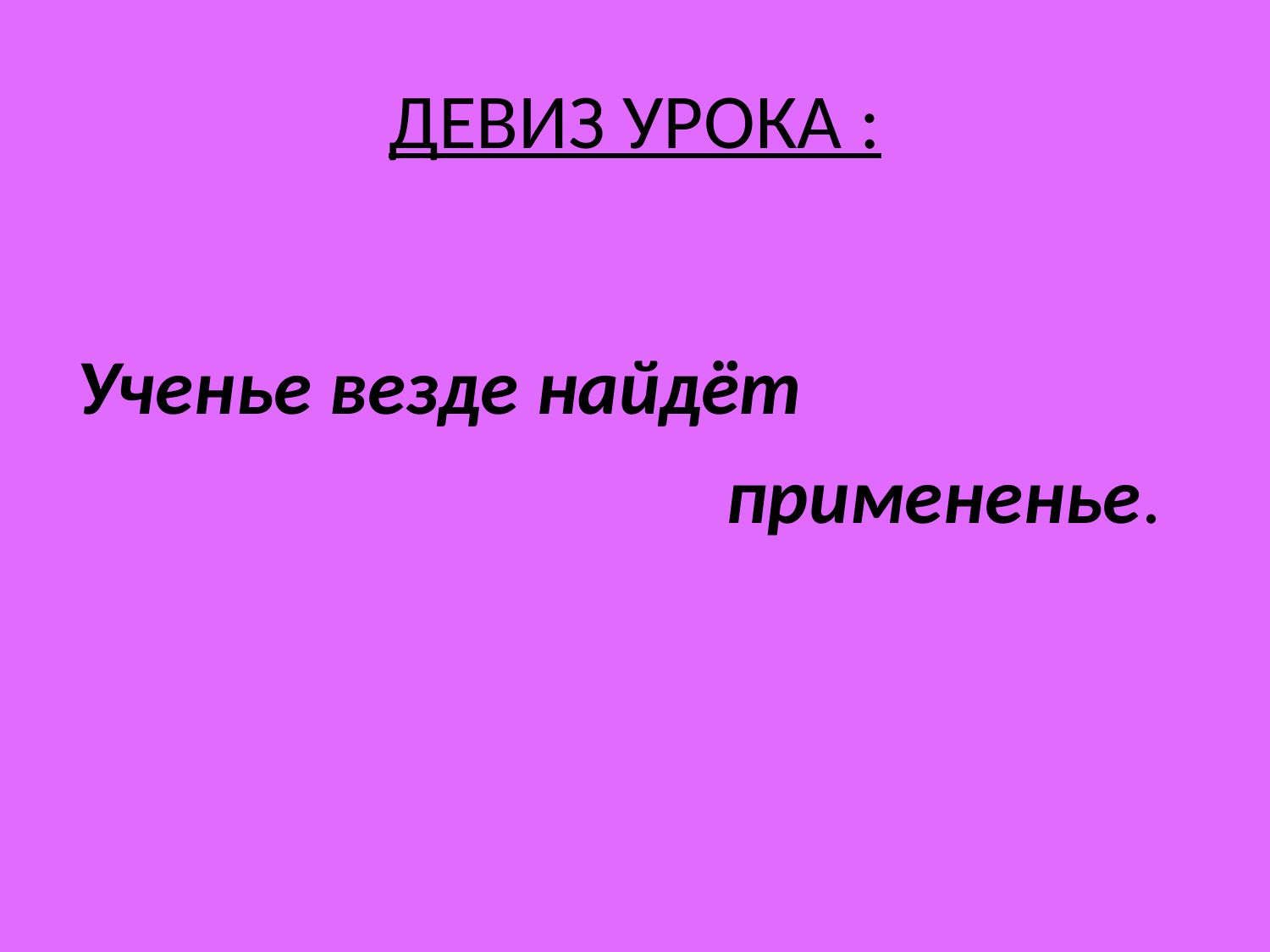

# ДЕВИЗ УРОКА :

Ученье везде найдёт
                                     примененье.